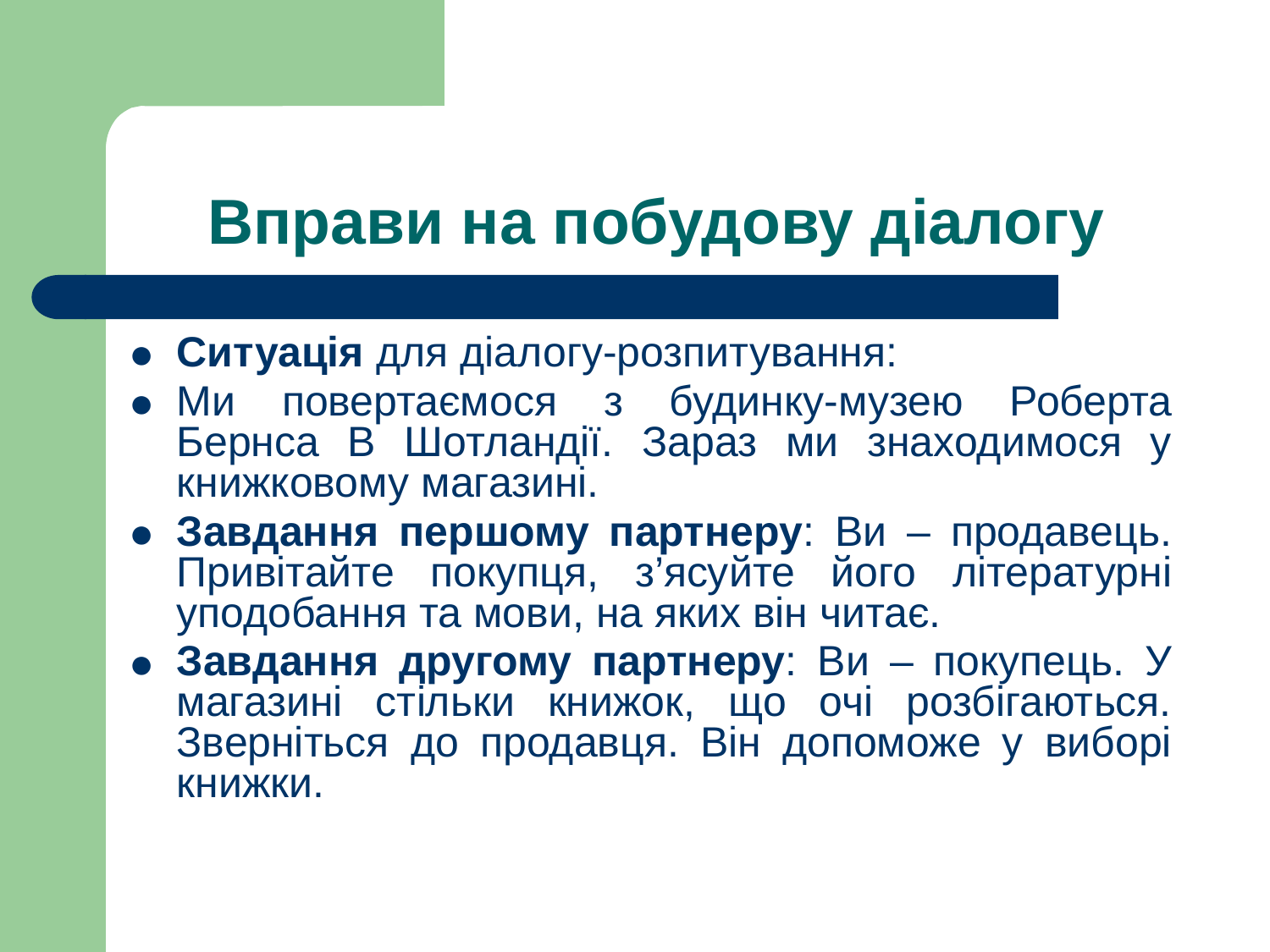

# Вправи на побудову діалогу
Ситуація для діалогу-розпитування:
Ми повертаємося з будинку-музею Роберта Бернса В Шотландії. Зараз ми знаходимося у книжковому магазині.
Завдання першому партнеру: Ви – продавець. Привітайте покупця, з’ясуйте його літературні уподобання та мови, на яких він читає.
Завдання другому партнеру: Ви – покупець. У магазині стільки книжок, що очі розбігаються. Зверніться до продавця. Він допоможе у виборі книжки.